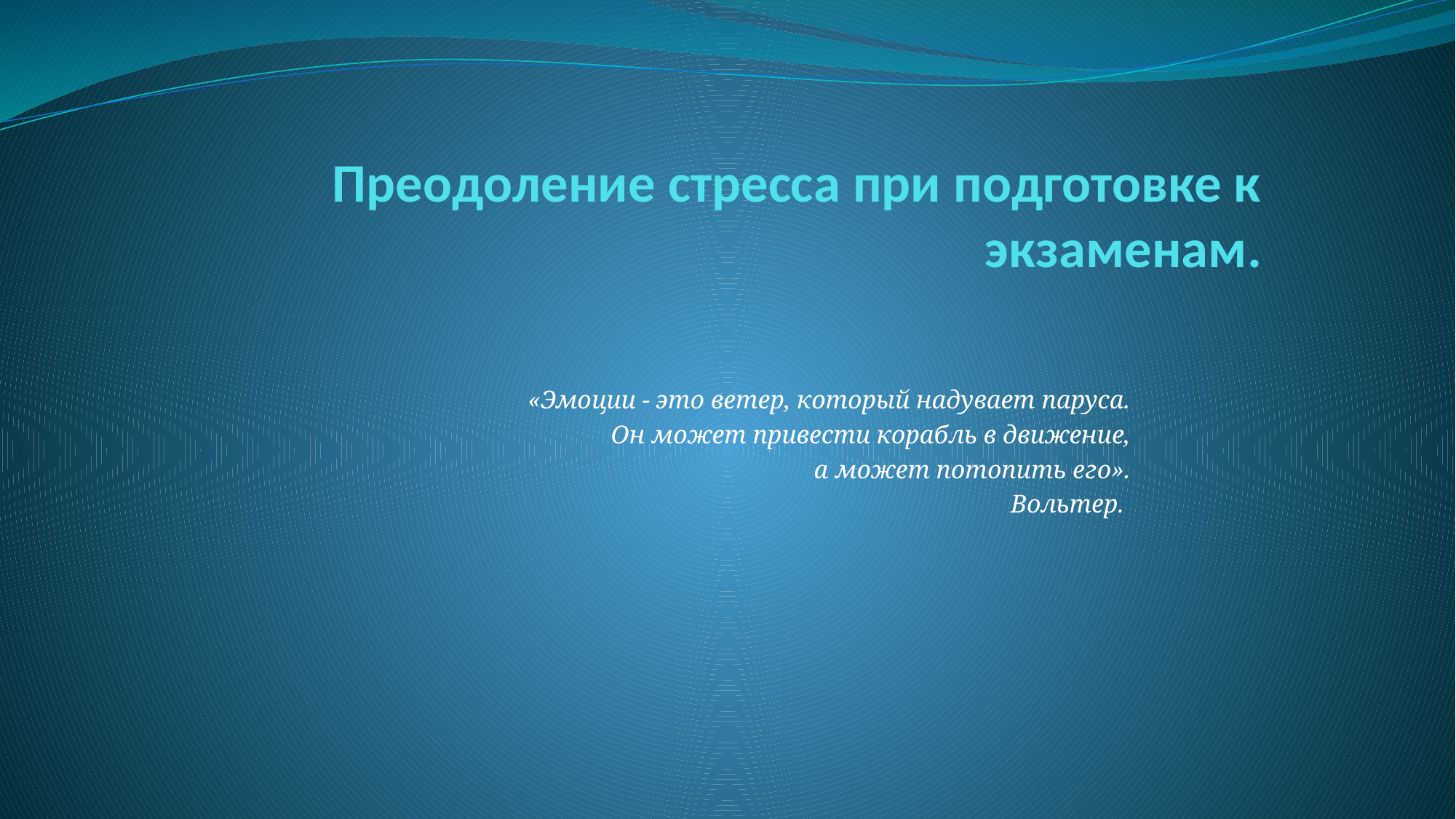

# Преодоление стресса при подготовке к экзаменам.
«Эмоции - это ветер, который надувает паруса.
 Он может привести корабль в движение,
а может потопить его».
                                Вольтер.